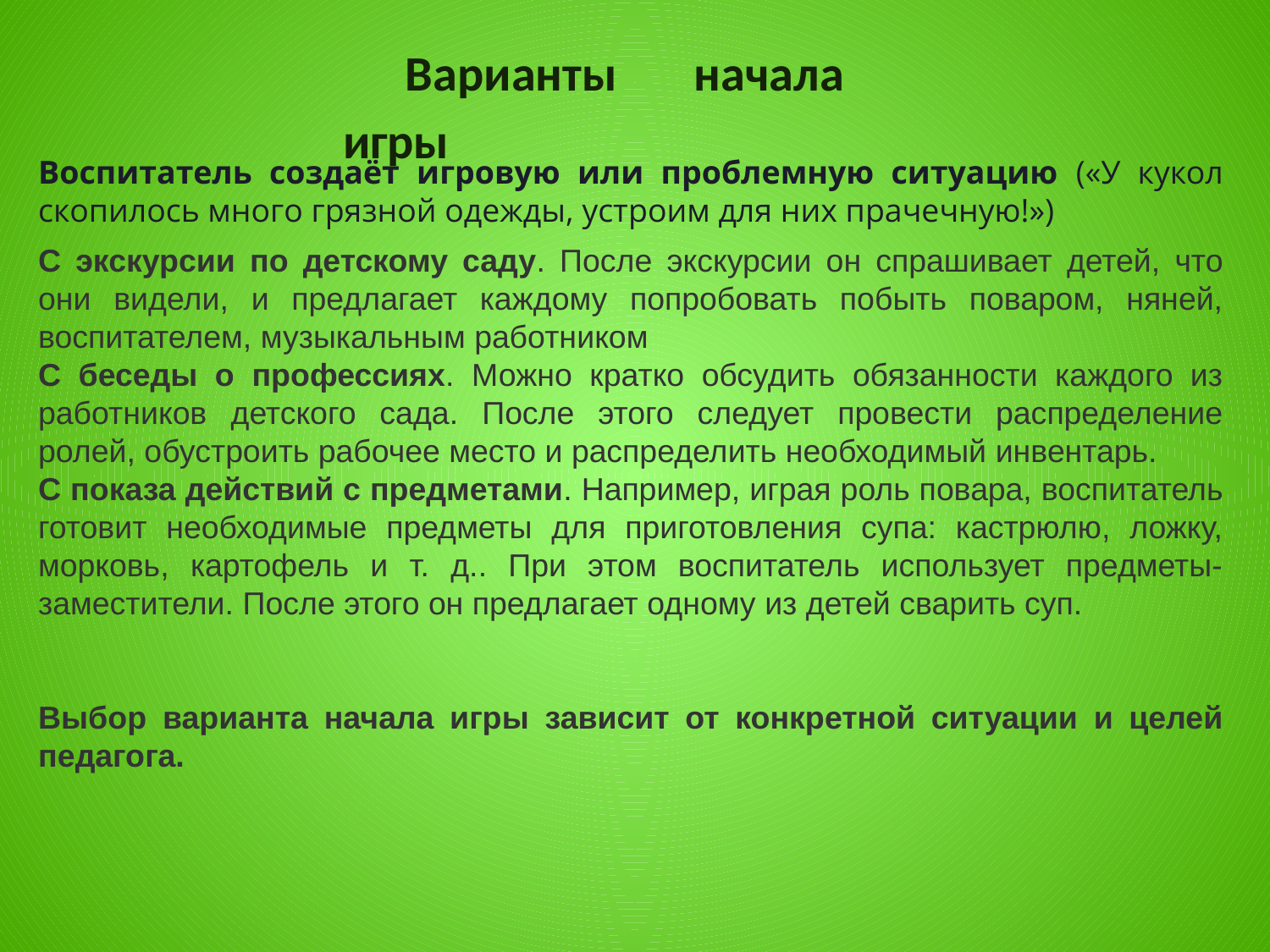

Варианты  начала игры
Воспитатель создаёт игровую или проблемную ситуацию («У кукол скопилось много грязной одежды, устроим для них прачечную!»)
С экскурсии по детскому саду. После экскурсии он спрашивает детей, что они видели, и предлагает каждому попробовать побыть поваром, няней, воспитателем, музыкальным работником
С беседы о профессиях. Можно кратко обсудить обязанности каждого из работников детского сада. После этого следует провести распределение ролей, обустроить рабочее место и распределить необходимый инвентарь.
С показа действий с предметами. Например, играя роль повара, воспитатель готовит необходимые предметы для приготовления супа: кастрюлю, ложку, морковь, картофель и т. д.. При этом воспитатель использует предметы-заместители. После этого он предлагает одному из детей сварить суп.

Выбор варианта начала игры зависит от конкретной ситуации и целей педагога.